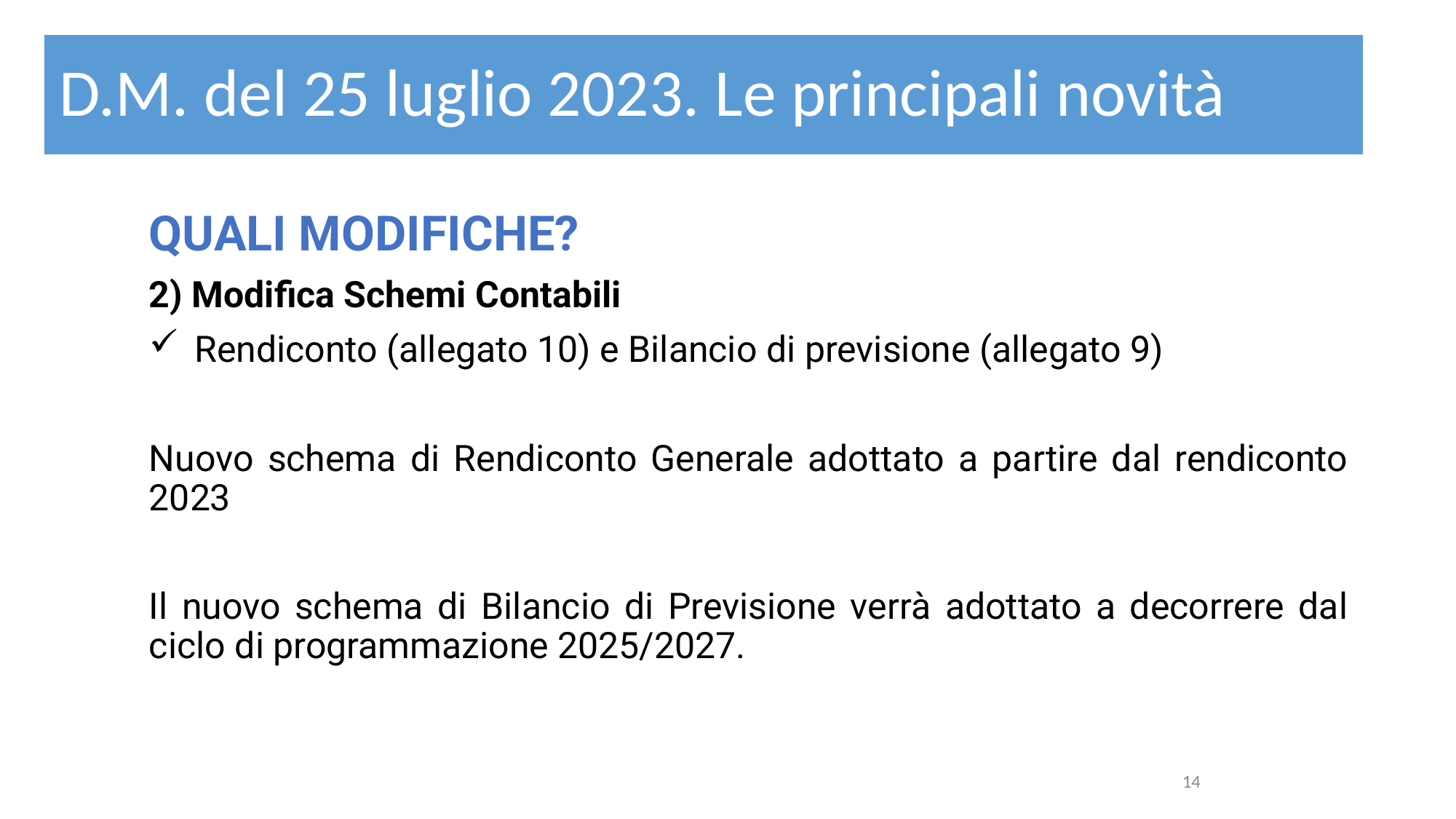

D.M. del 25 luglio 2023. Le principali novità
QUALI MODIFICHE?
2) Modifica Schemi Contabili
Rendiconto (allegato 10) e Bilancio di previsione (allegato 9)

Nuovo schema di Rendiconto Generale adottato a partire dal rendiconto 2023

Il nuovo schema di Bilancio di Previsione verrà adottato a decorrere dal ciclo di programmazione 2025/2027.

14